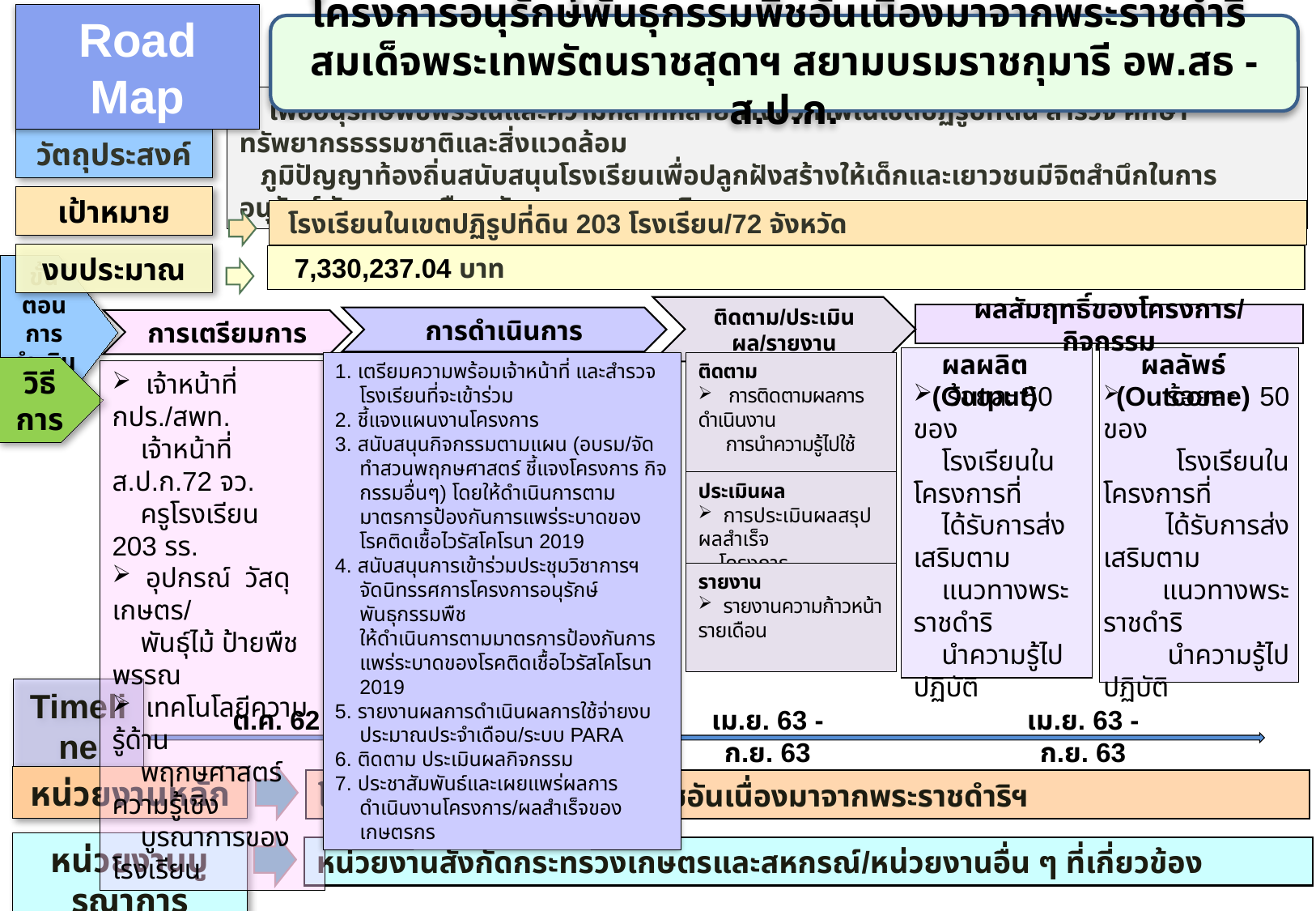

โครงการอนุรักษ์พันธุกรรมพืชอันเนื่องมาจากพระราชดำริ
สมเด็จพระเทพรัตนราชสุดาฯ สยามบรมราชกุมารี อพ.สธ - ส.ป.ก.

Road Map
1. เพื่ออนุรักษ์พืชพรรณและความหลากหลายทางชีวภาพในเขตปฏิรูปที่ดิน สำรวจ ศึกษาทรัพยากรธรรมชาติและสิ่งแวดล้อม
   ภูมิปัญญาท้องถิ่นสนับสนุนโรงเรียนเพื่อปลูกฝังสร้างให้เด็กและเยาวชนมีจิตสำนึกในการอนุรักษ์พันธุกรรมพืช ทรัพยากรธรรมชาติ
วัตถุประสงค์
เป้าหมาย
 โรงเรียนในเขตปฏิรูปที่ดิน 203 โรงเรียน/72 จังหวัด

งบประมาณ
  7,330,237.04 บาท

ขั้นตอนการดำเนินงาน
ผลสัมฤทธิ์ของโครงการ/กิจกรรม
การดำเนินการ
ติดตาม/ประเมินผล/รายงาน
การเตรียมการ
ผลผลิต (Output)
ผลลัพธ์ (Outcome)

1. เตรียมความพร้อมเจ้าหน้าที่ และสำรวจโรงเรียนที่จะเข้าร่วม
2. ชี้แจงแผนงานโครงการ
3. สนับสนุนกิจกรรมตามแผน (อบรม/จัดทำสวนพฤกษศาสตร์ ชี้แจงโครงการ กิจกรรมอื่นๆ) โดยให้ดำเนินการตามมาตรการป้องกันการแพร่ระบาดของโรคติดเชื้อไวรัสโคโรนา 2019
4. สนับสนุนการเข้าร่วมประชุมวิชาการฯ
จัดนิทรรศการโครงการอนุรักษ์พันธุกรรมพืช
ให้ดำเนินการตามมาตรการป้องกันการแพร่ระบาดของโรคติดเชื้อไวรัสโคโรนา 2019
5. รายงานผลการดำเนินผลการใช้จ่ายงบประมาณประจำเดือน/ระบบ PARA
6. ติดตาม ประเมินผลกิจกรรม
7. ประชาสัมพันธ์และเผยแพร่ผลการดำเนินงานโครงการ/ผลสำเร็จของเกษตรกร
ติดตาม
   การติดตามผลการดำเนินงาน
      การนำความรู้ไปใช้

  เจ้าหน้าที่ กปร./สพท.
    เจ้าหน้าที่  ส.ป.ก.72 จว.
    ครูโรงเรียน  203 รร.
  อุปกรณ์  วัสดุเกษตร/
    พันธุ์ไม้ ป้ายพืชพรรณ
  เทคโนโลยีความรู้ด้าน
    พฤกษศาสตร์ ความรู้เชิง
    บูรณาการของโรงเรียน
  ร้อยละ 50 ของ
    โรงเรียนในโครงการที่
    ได้รับการส่งเสริมตาม
    แนวทางพระราชดำริ
    นำความรู้ไปปฏิบัติ
  ร้อยละ 50 ของ
    โรงเรียนในโครงการที่
    ได้รับการส่งเสริมตาม
    แนวทางพระราชดำริ
    นำความรู้ไปปฏิบัติ
วิธีการ
ประเมินผล
  การประเมินผลสรุปผลสำเร็จ
    โครงการ
รายงาน
  รายงานความก้าวหน้ารายเดือน

ต.ค. 62
เม.ย. 63 - ก.ย. 63
เม.ย. 63 - ก.ย. 63
Timeline

พ.ย. 62 - มี.ค. 63
หน่วยงานหลัก

โครงการอนุรักษ์พันธุกรรมพืชอันเนื่องมาจากพระราชดำริฯ
หน่วยงานบูรณาการ

หน่วยงานสังกัดกระทรวงเกษตรและสหกรณ์/หน่วยงานอื่น ๆ ที่เกี่ยวข้อง